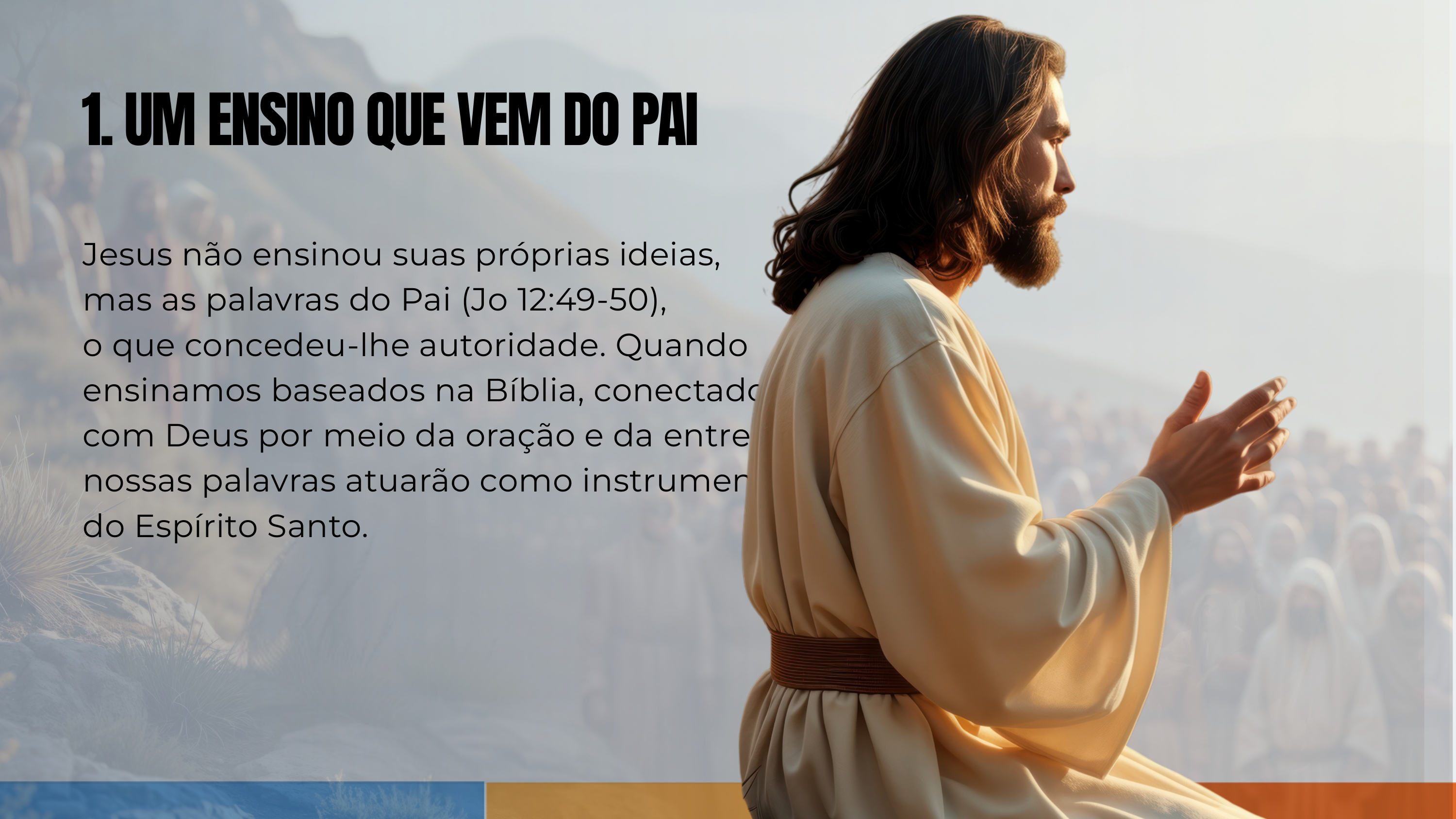

1. UM ENSINO QUE VEM DO PAI
Jesus não ensinou suas próprias ideias,
mas as palavras do Pai (Jo 12:49-50),
o que concedeu-lhe autoridade. Quando ensinamos baseados na Bíblia, conectados com Deus por meio da oração e da entrega, nossas palavras atuarão como instrumento do Espírito Santo.